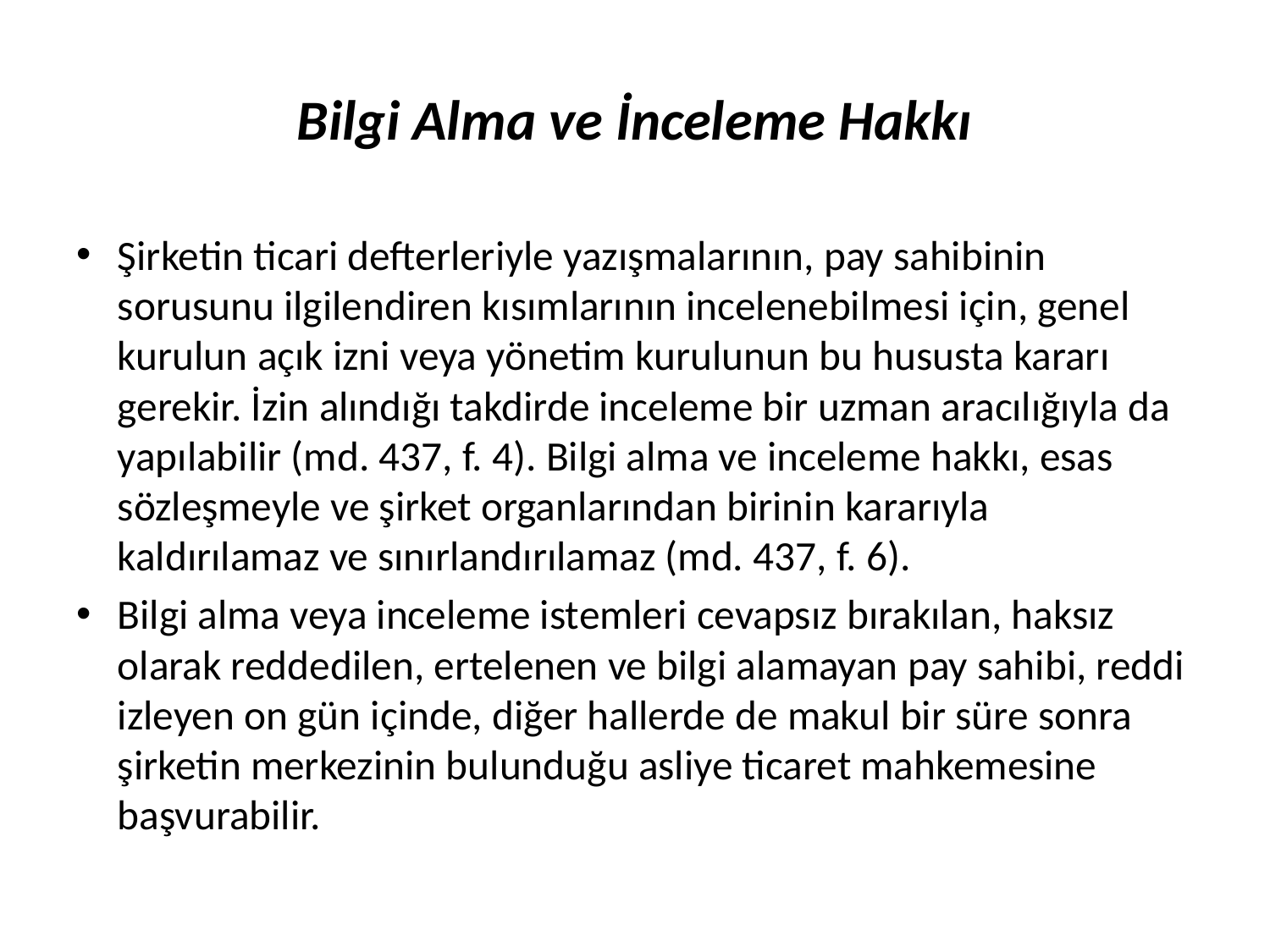

# Bilgi Alma ve İnceleme Hakkı
Şirketin ticari defterleriyle yazışmalarının, pay sahibinin sorusunu ilgilendiren kısımlarının incelenebilmesi için, genel kurulun açık izni veya yönetim kurulunun bu hususta kararı gerekir. İzin alındığı takdirde inceleme bir uzman aracılığıyla da yapılabilir (md. 437, f. 4). Bilgi alma ve inceleme hakkı, esas sözleşmeyle ve şirket organlarından birinin kararıyla kaldırılamaz ve sınırlandırılamaz (md. 437, f. 6).
Bilgi alma veya inceleme istemleri cevapsız bırakılan, haksız olarak reddedilen, ertelenen ve bilgi alamayan pay sahibi, reddi izleyen on gün içinde, diğer hallerde de makul bir süre sonra şirketin merkezinin bulunduğu asliye ticaret mahkemesine başvurabilir.